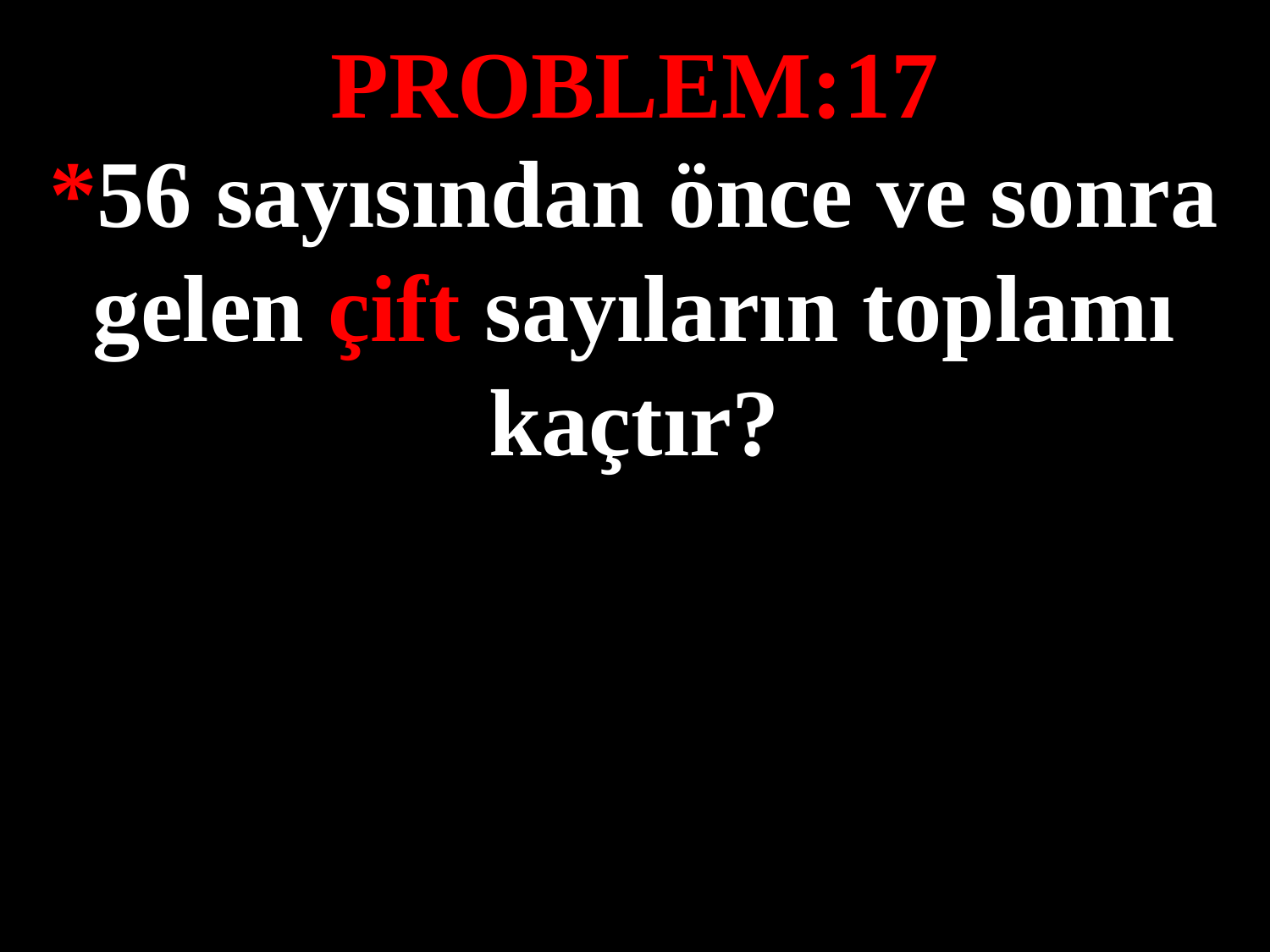

PROBLEM:17
*56 sayısından önce ve sonra gelen çift sayıların toplamı kaçtır?
#